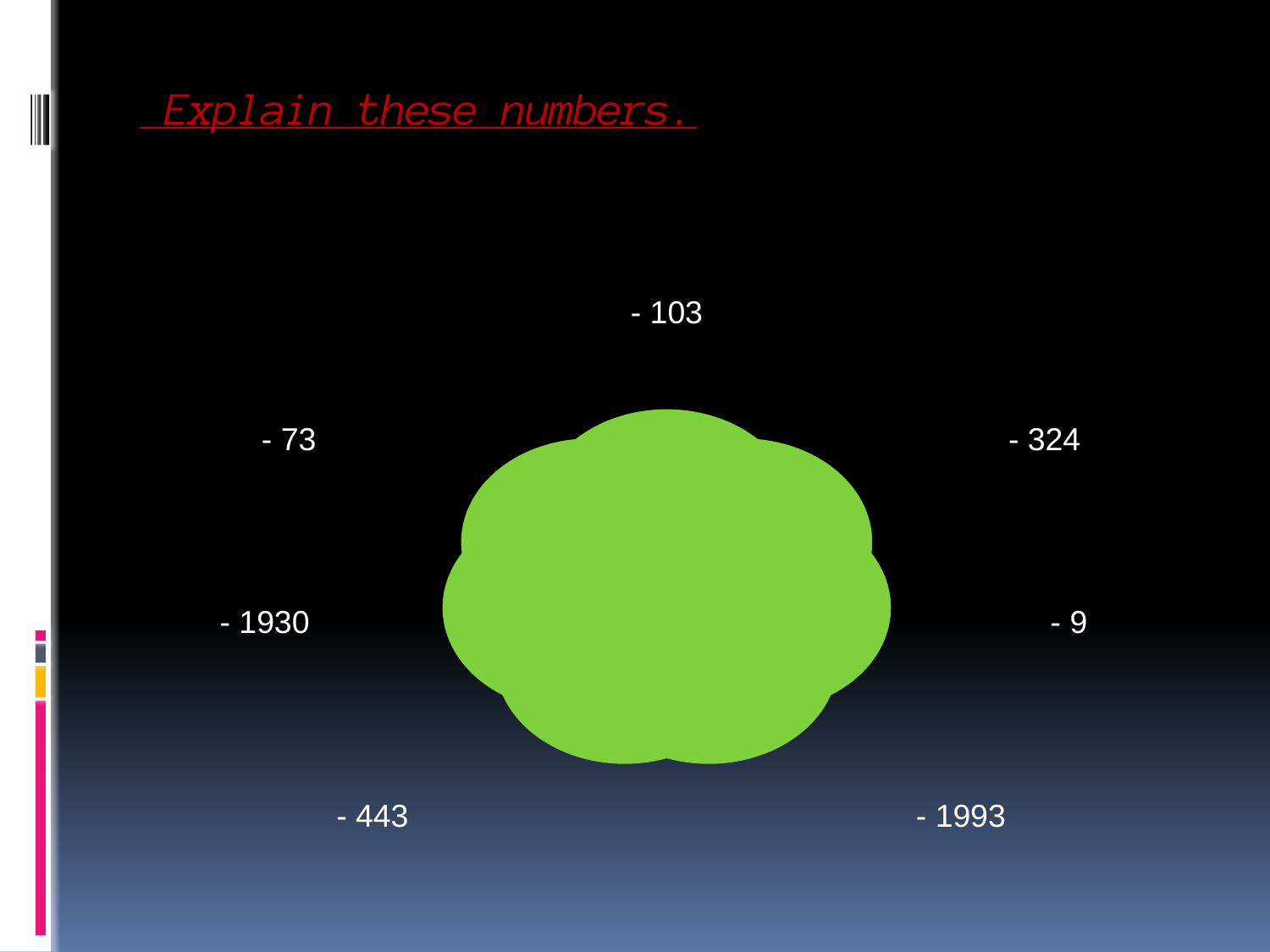

# Explain these numbers.
- 103
- 324
- 9
- 1993
- 443
- 1930
- 73